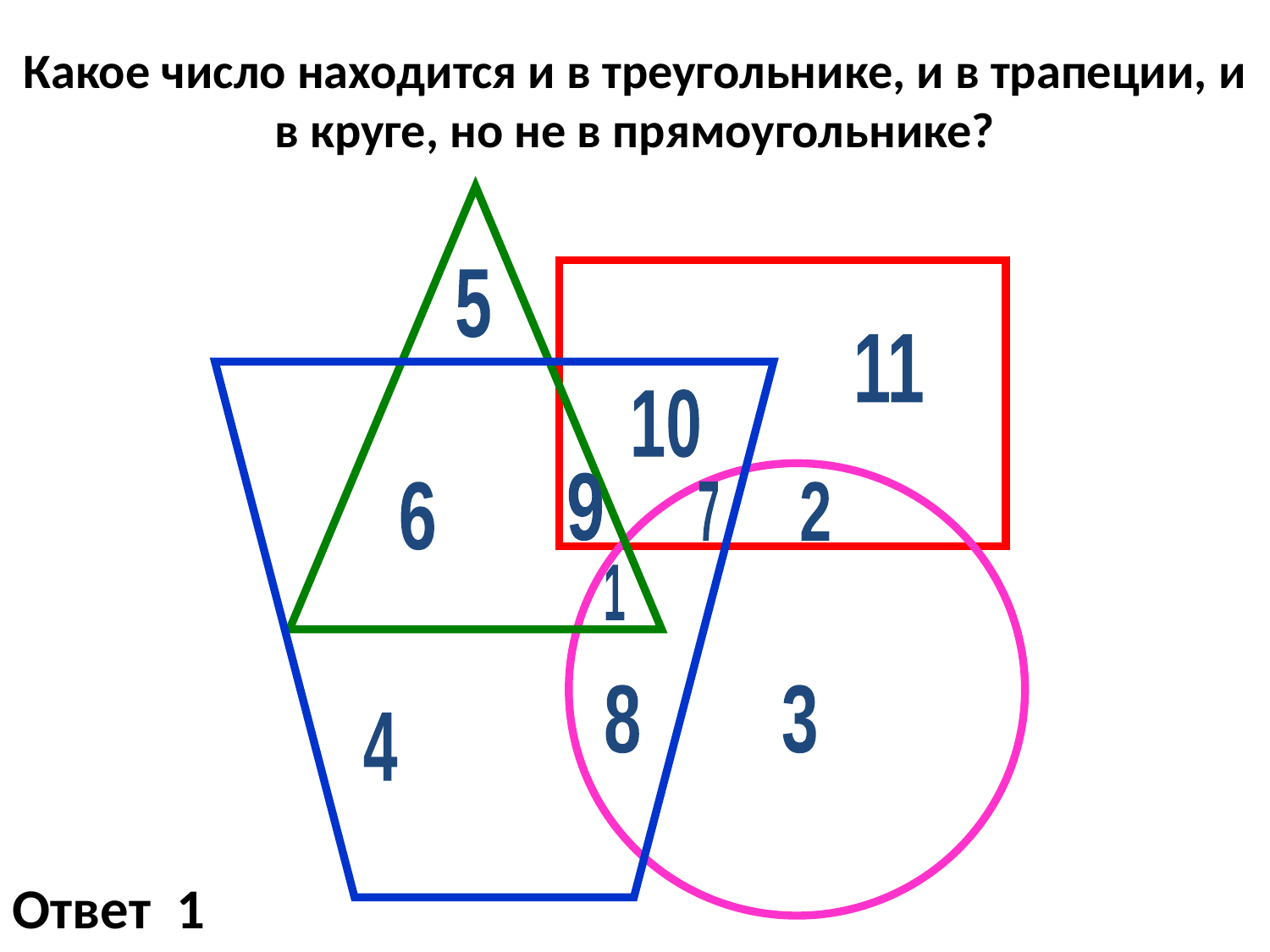

# Какое число находится и в треугольнике, и в трапеции, и в круге, но не в прямоугольнике?

5
11

10

9
6
7
2
1
8
3
4
Ответ  1